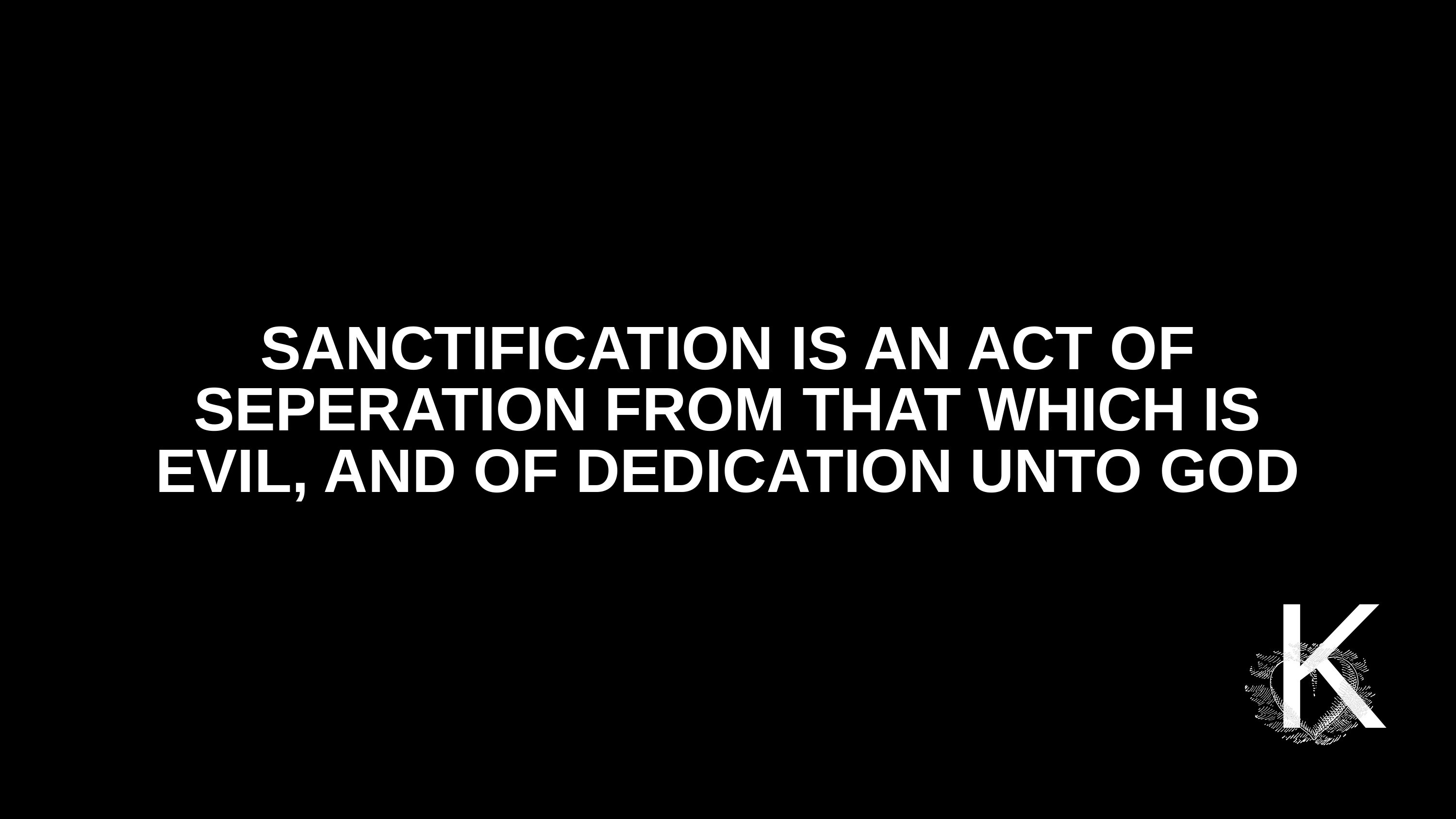

SANCTIFICATION IS AN ACT OF SEPERATION FROM THAT WHICH IS EVIL, AND OF DEDICATION UNTO GOD
K